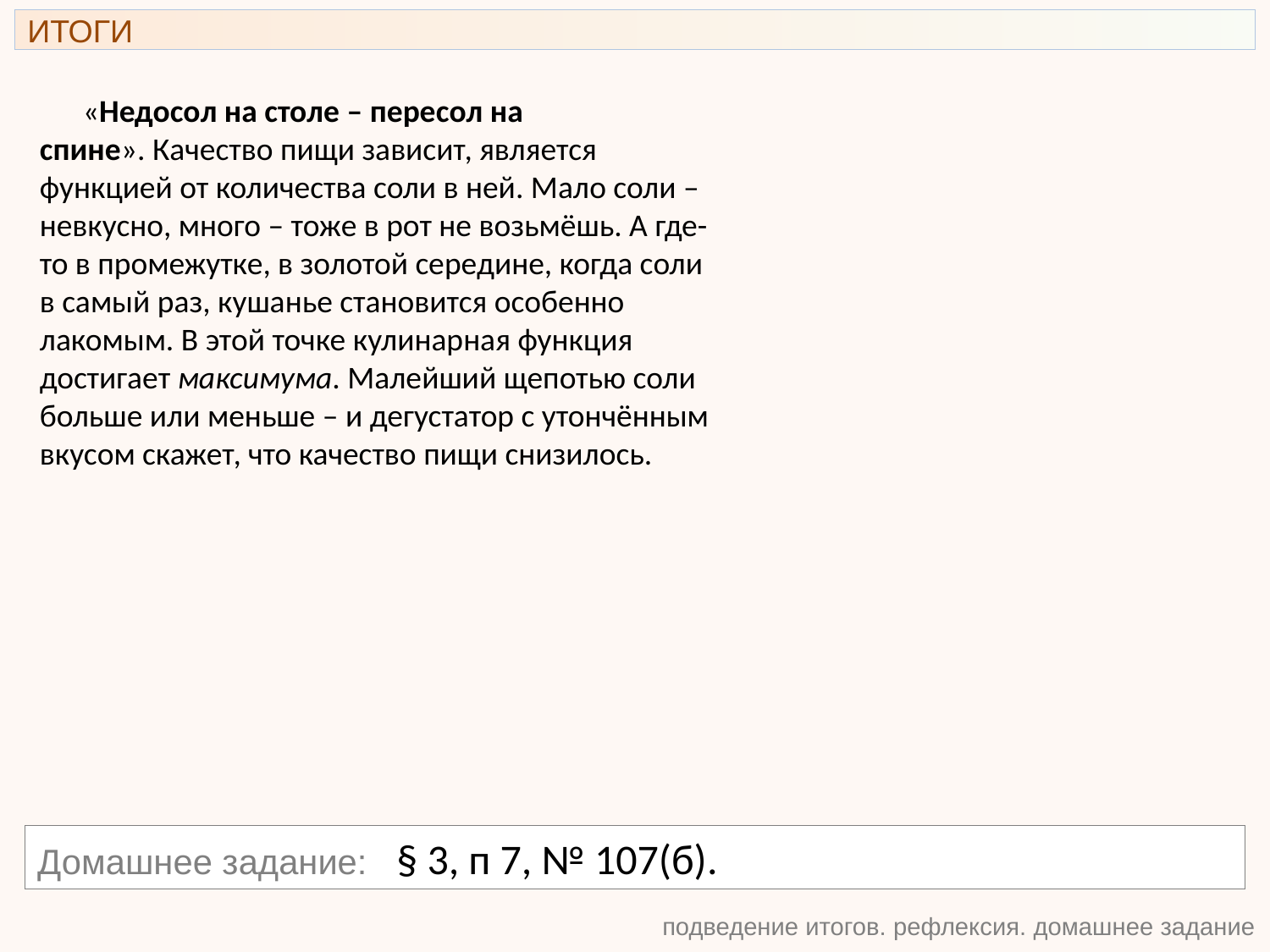

ИТОГИ
      «Недосол на столе – пересол на
спине». Качество пищи зависит, является функцией от количества соли в ней. Мало соли – невкусно, много – тоже в рот не возьмёшь. А где-то в промежутке, в золотой середине, когда соли в самый раз, кушанье становится особенно лакомым. В этой точке кулинарная функция достигает максимума. Малейший щепотью соли больше или меньше – и дегустатор с утончённым вкусом скажет, что качество пищи снизилось.

Домашнее задание:   § 3, п 7, № 107(б).
подведение итогов. рефлексия. домашнее задание